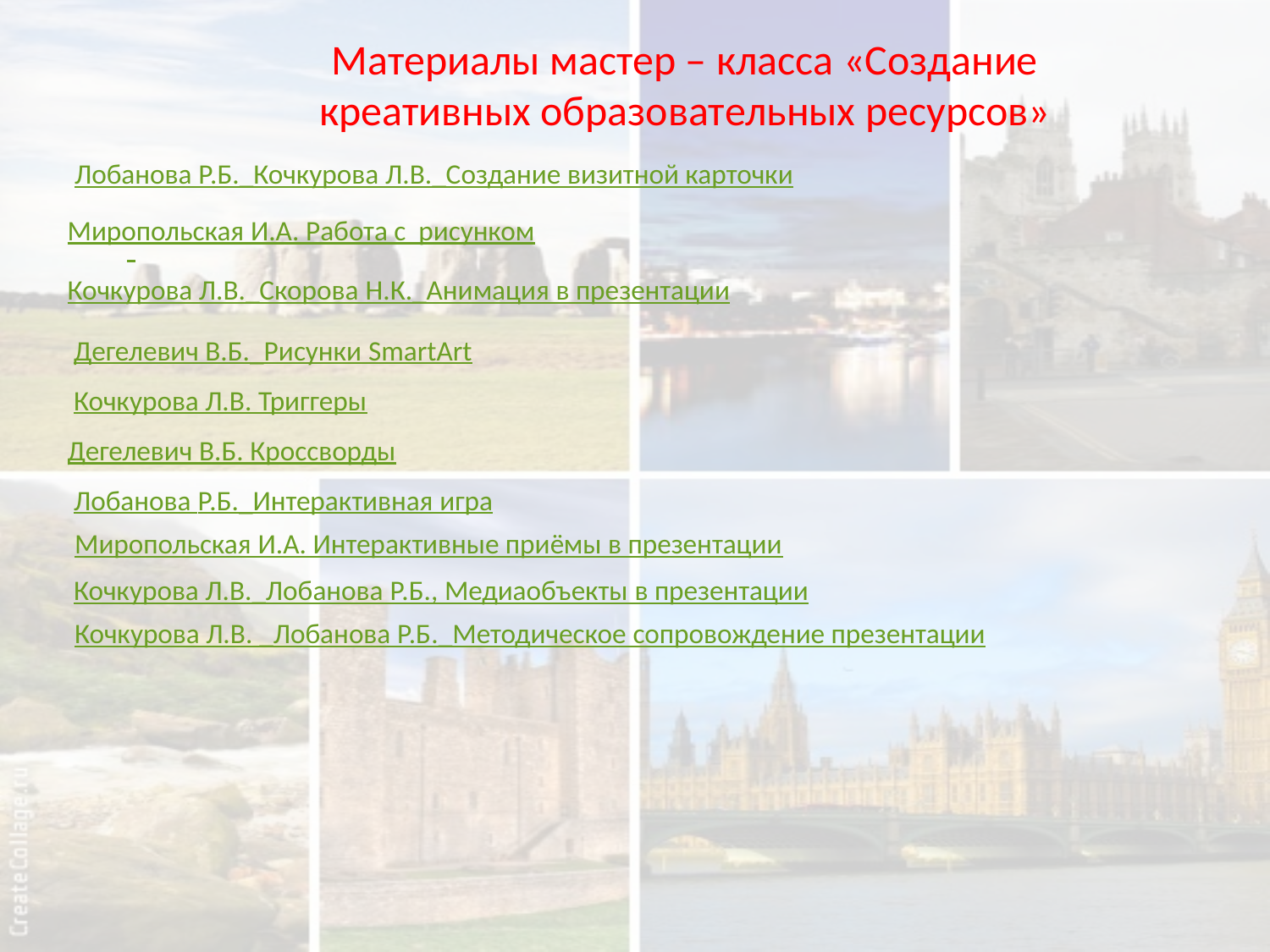

Материалы мастер – класса «Создание креативных образовательных ресурсов»
 Лобанова Р.Б._Кочкурова Л.В._Создание визитной карточки
Миропольская И.А. Работа с  рисунком

Кочкурова Л.В._Скорова Н.К._Анимация в презентации
 Дегелевич В.Б._Рисунки SmartArt
 Кочкурова Л.В. Триггеры
Дегелевич В.Б. Кроссворды
 Лобанова Р.Б._Интерактивная игра
 Миропольская И.А. Интерактивные приёмы в презентации
 Кочкурова Л.В._Лобанова Р.Б., Медиаобъекты в презентации
 Кочкурова Л.В. _Лобанова Р.Б._Методическое сопровождение презентации